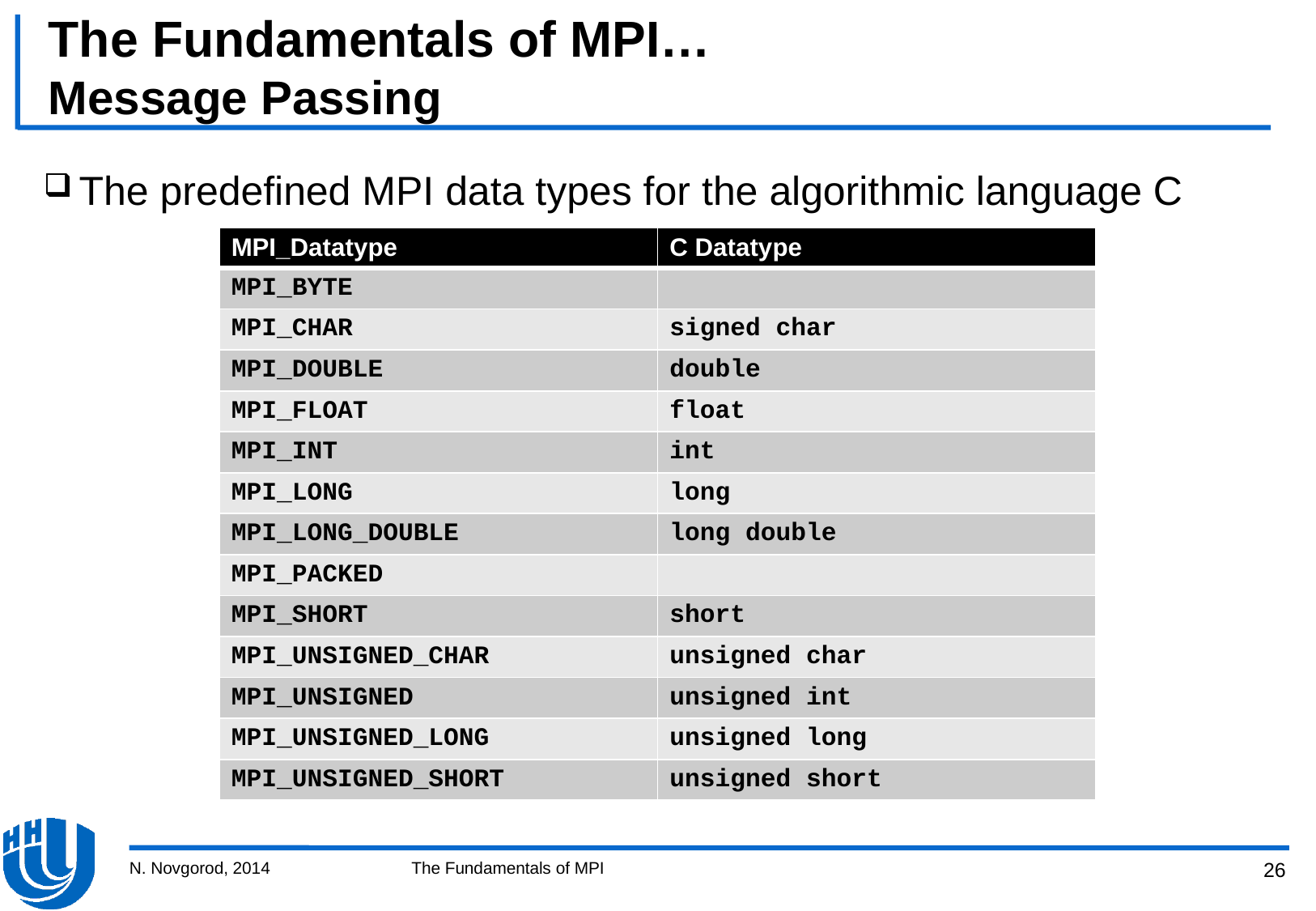

# The Fundamentals of MPI… Message Passing
The predefined MPI data types for the algorithmic language C
| MPI\_Datatype | C Datatype |
| --- | --- |
| MPI\_BYTE |  |
| MPI\_CHAR | signed char |
| MPI\_DOUBLE | double |
| MPI\_FLOAT | float |
| MPI\_INT | int |
| MPI\_LONG | long |
| MPI\_LONG\_DOUBLE | long double |
| MPI\_PACKED |  |
| MPI\_SHORT | short |
| MPI\_UNSIGNED\_CHAR | unsigned char |
| MPI\_UNSIGNED | unsigned int |
| MPI\_UNSIGNED\_LONG | unsigned long |
| MPI\_UNSIGNED\_SHORT | unsigned short |
N. Novgorod, 2014
The Fundamentals of MPI
26